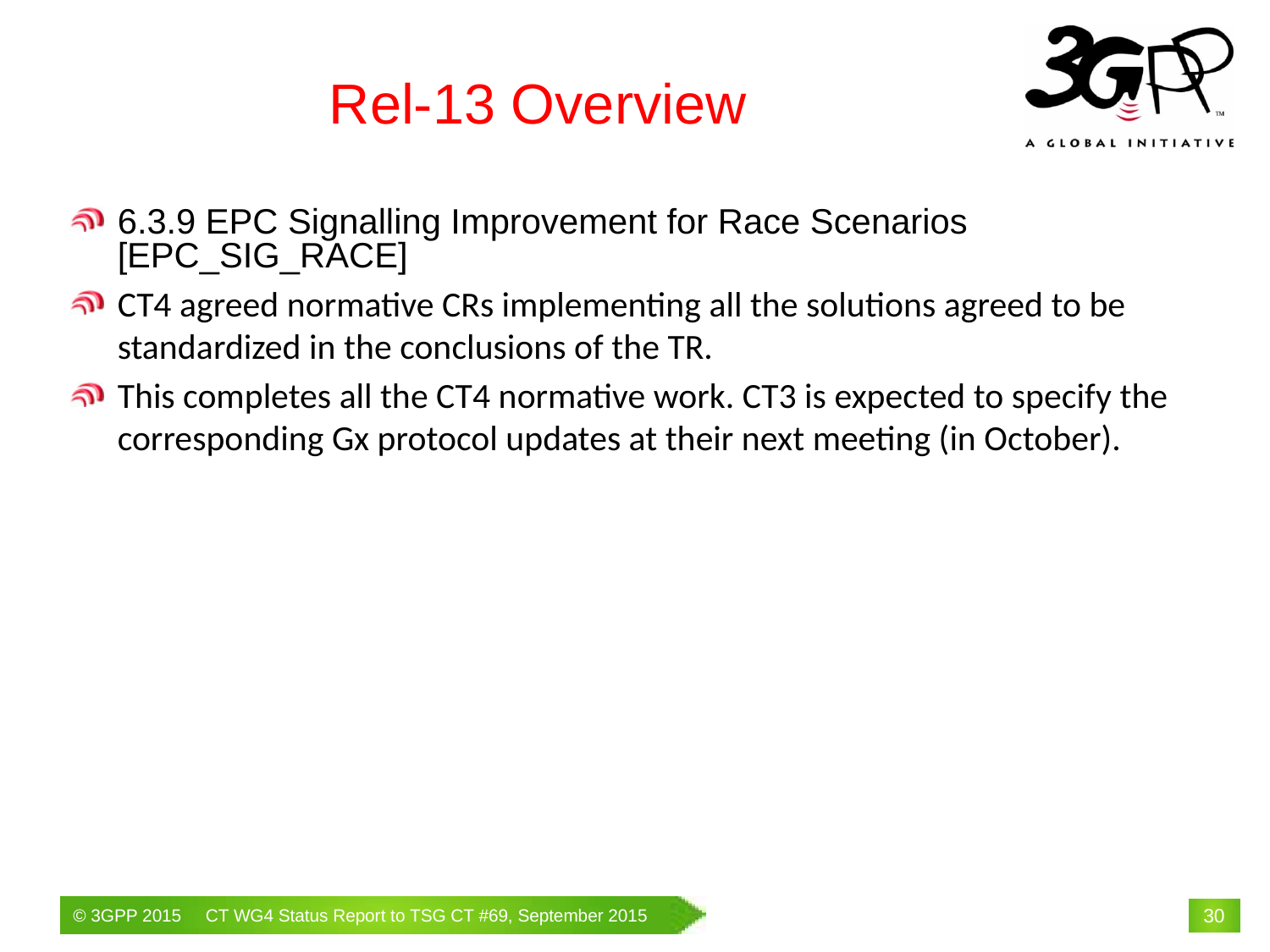

# Rel-13 Overview
6.3.9 EPC Signalling Improvement for Race Scenarios  [EPC_SIG_RACE]
CT4 agreed normative CRs implementing all the solutions agreed to be standardized in the conclusions of the TR.
This completes all the CT4 normative work. CT3 is expected to specify the corresponding Gx protocol updates at their next meeting (in October).